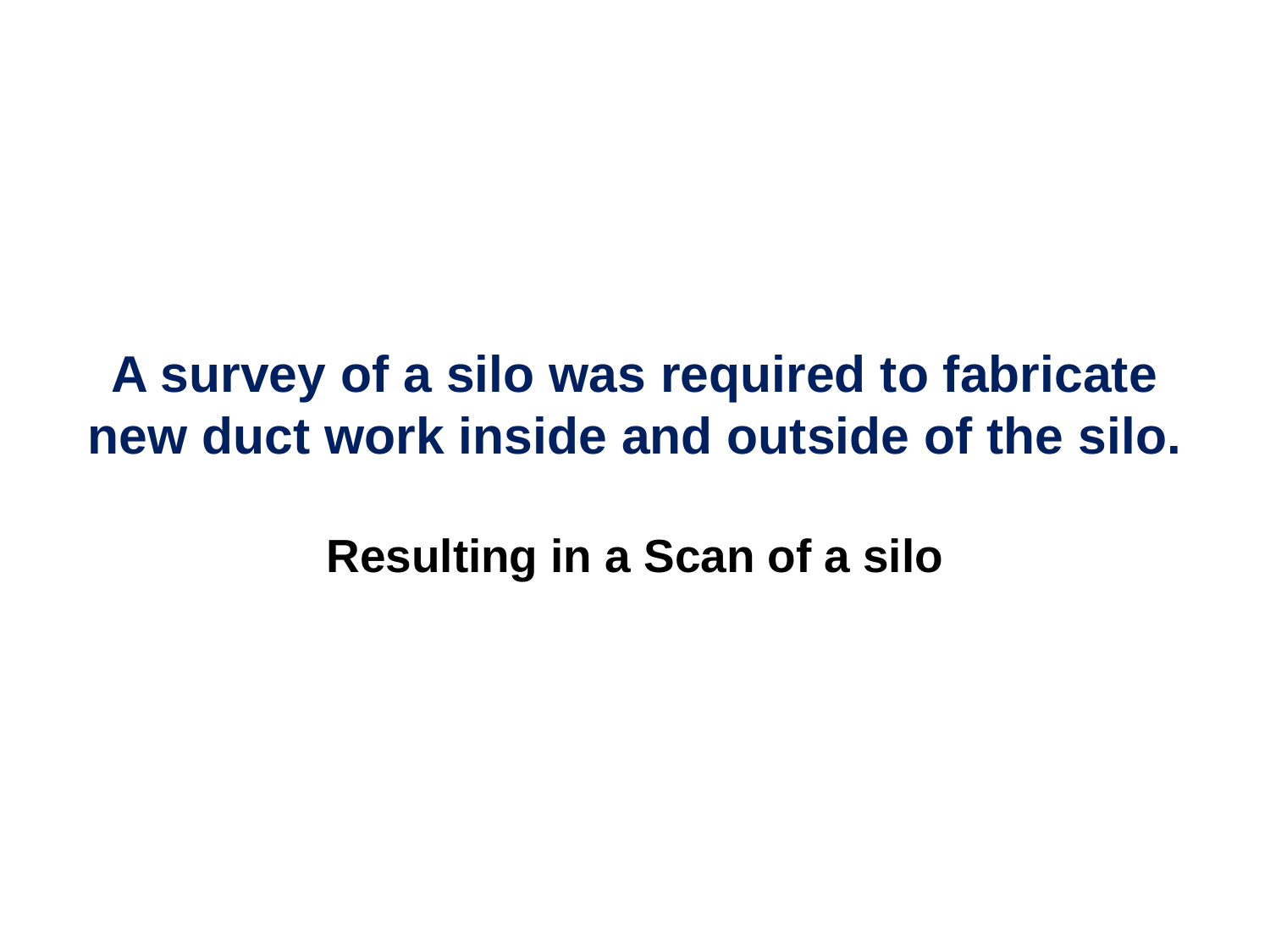

# A survey of a silo was required to fabricate new duct work inside and outside of the silo. Resulting in a Scan of a silo